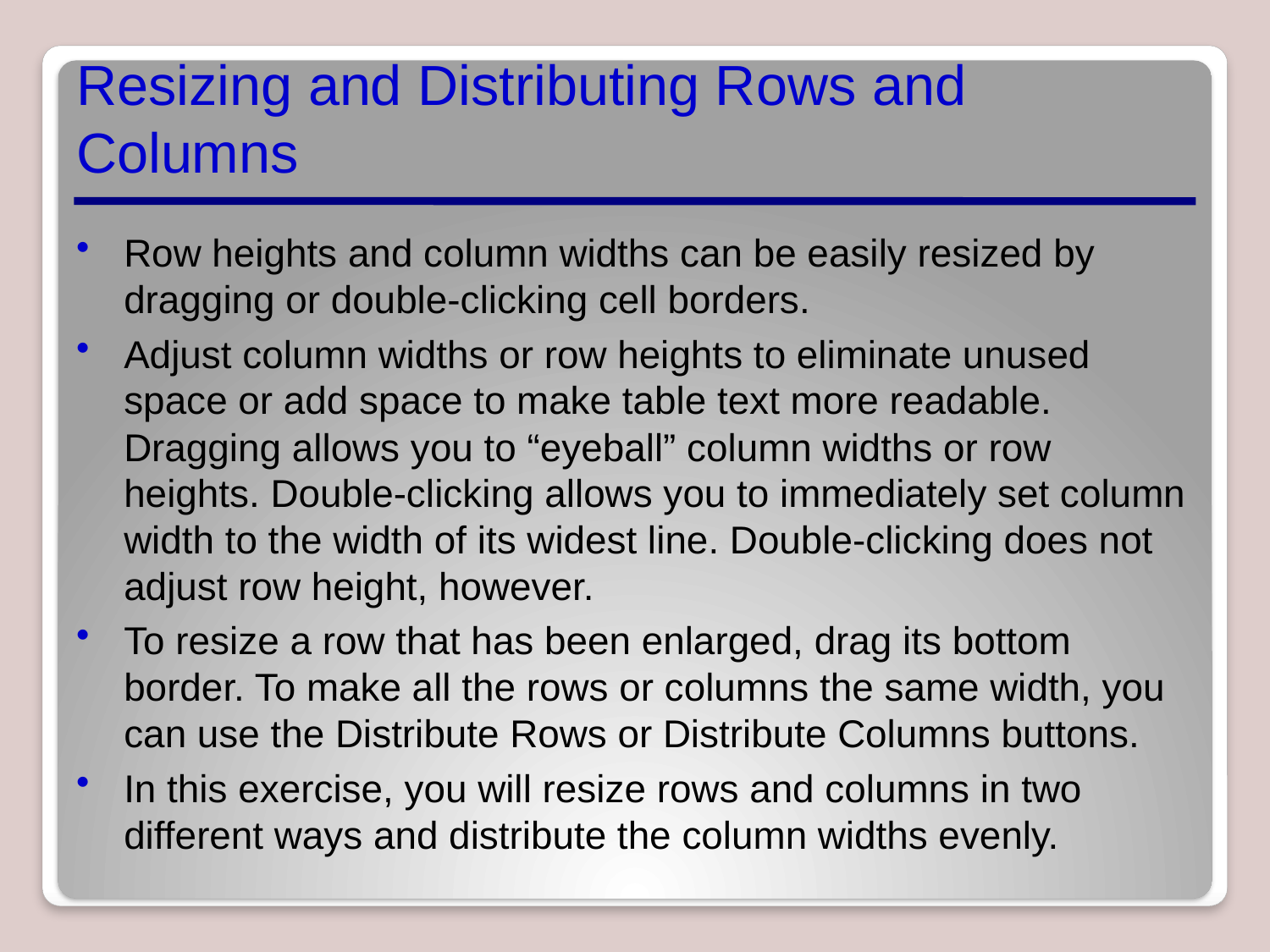

# Resizing and Distributing Rows and Columns
Row heights and column widths can be easily resized by dragging or double-clicking cell borders.
Adjust column widths or row heights to eliminate unused space or add space to make table text more readable. Dragging allows you to “eyeball” column widths or row heights. Double-clicking allows you to immediately set column width to the width of its widest line. Double-clicking does not adjust row height, however.
To resize a row that has been enlarged, drag its bottom border. To make all the rows or columns the same width, you can use the Distribute Rows or Distribute Columns buttons.
In this exercise, you will resize rows and columns in two different ways and distribute the column widths evenly.